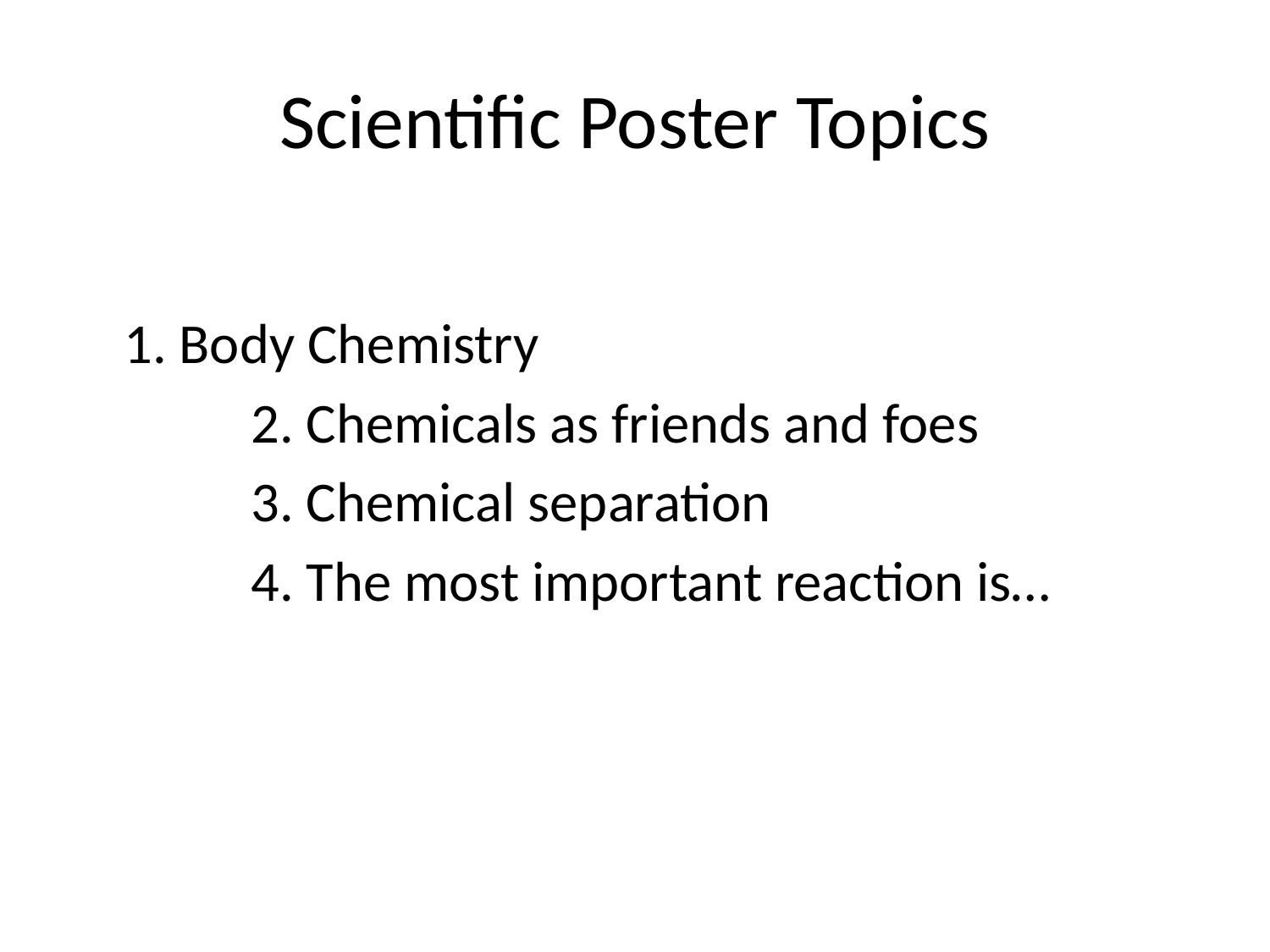

# Scientific Poster Topics

	1. Body Chemistry
		2. Chemicals as friends and foes
		3. Chemical separation
		4. The most important reaction is…